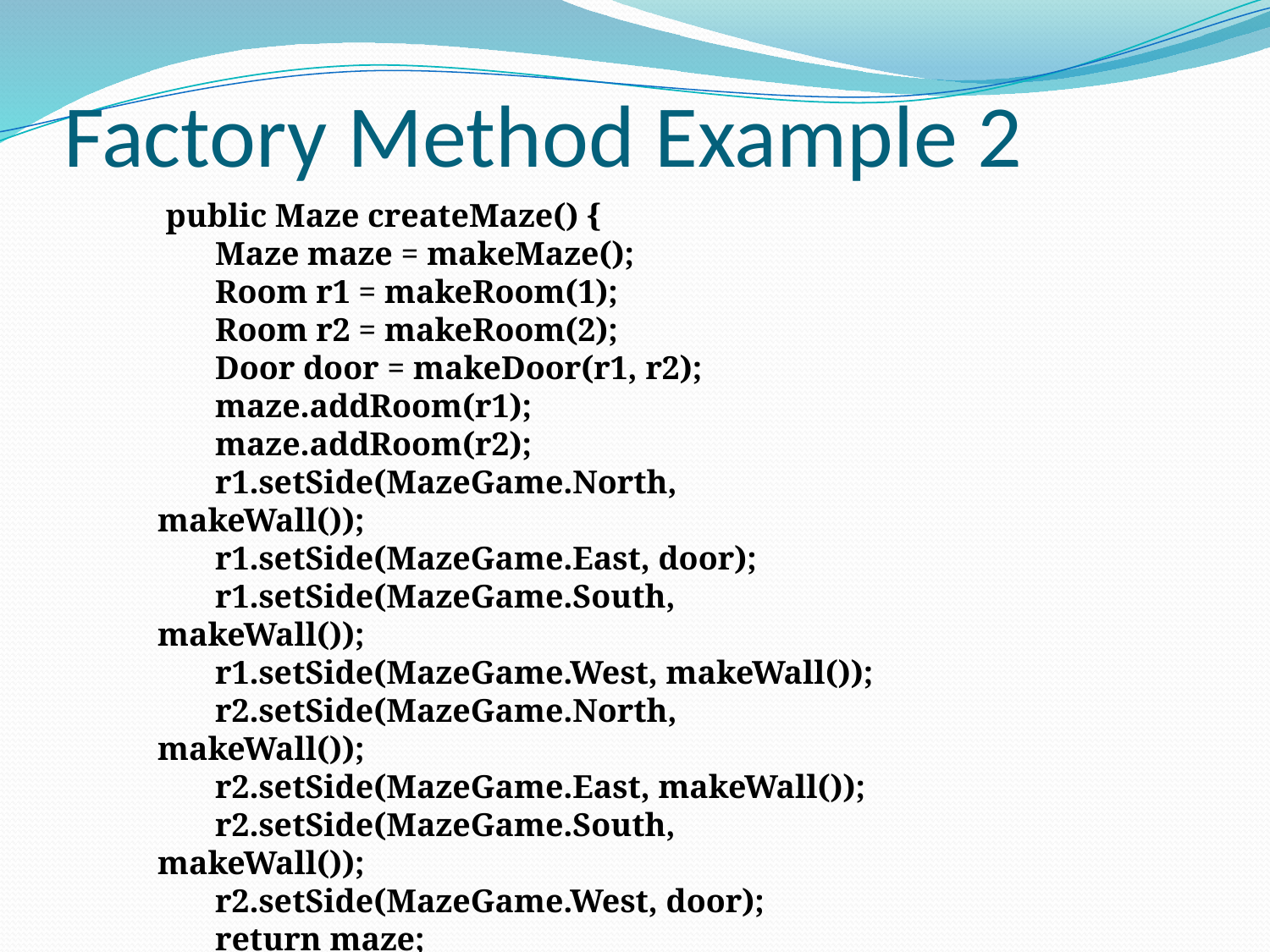

# Factory Method Example 2
 public Maze createMaze() {
       Maze maze = makeMaze();
       Room r1 = makeRoom(1);
       Room r2 = makeRoom(2);
       Door door = makeDoor(r1, r2);
       maze.addRoom(r1);
       maze.addRoom(r2);
       r1.setSide(MazeGame.North, makeWall());
       r1.setSide(MazeGame.East, door);
       r1.setSide(MazeGame.South, makeWall());
       r1.setSide(MazeGame.West, makeWall());
       r2.setSide(MazeGame.North, makeWall());
       r2.setSide(MazeGame.East, makeWall());
       r2.setSide(MazeGame.South, makeWall());
       r2.setSide(MazeGame.West, door);
       return maze;
     }
   }